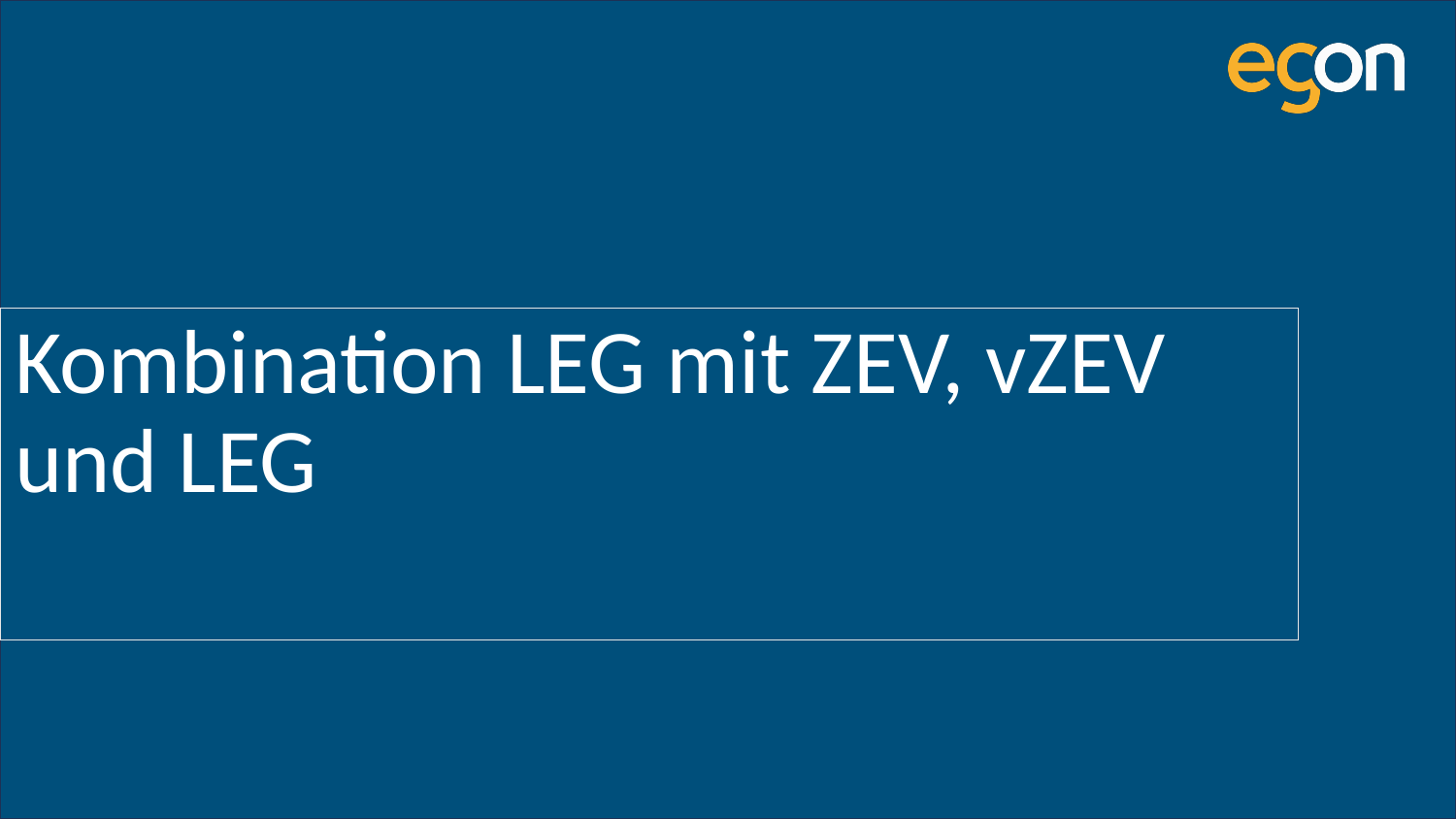

# Kombination LEG mit ZEV, vZEV und LEG